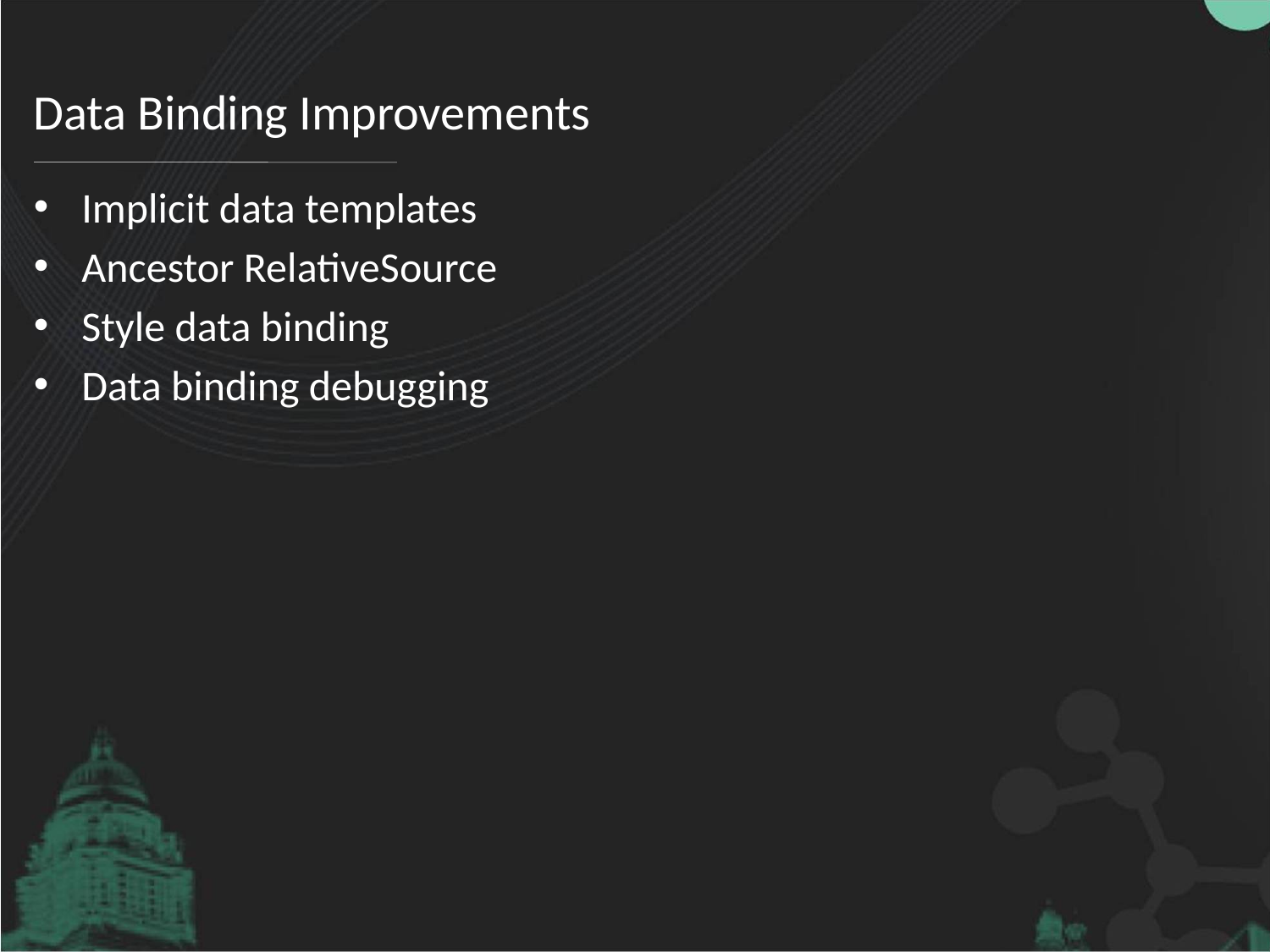

# Data Binding Improvements
Implicit data templates
Ancestor RelativeSource
Style data binding
Data binding debugging